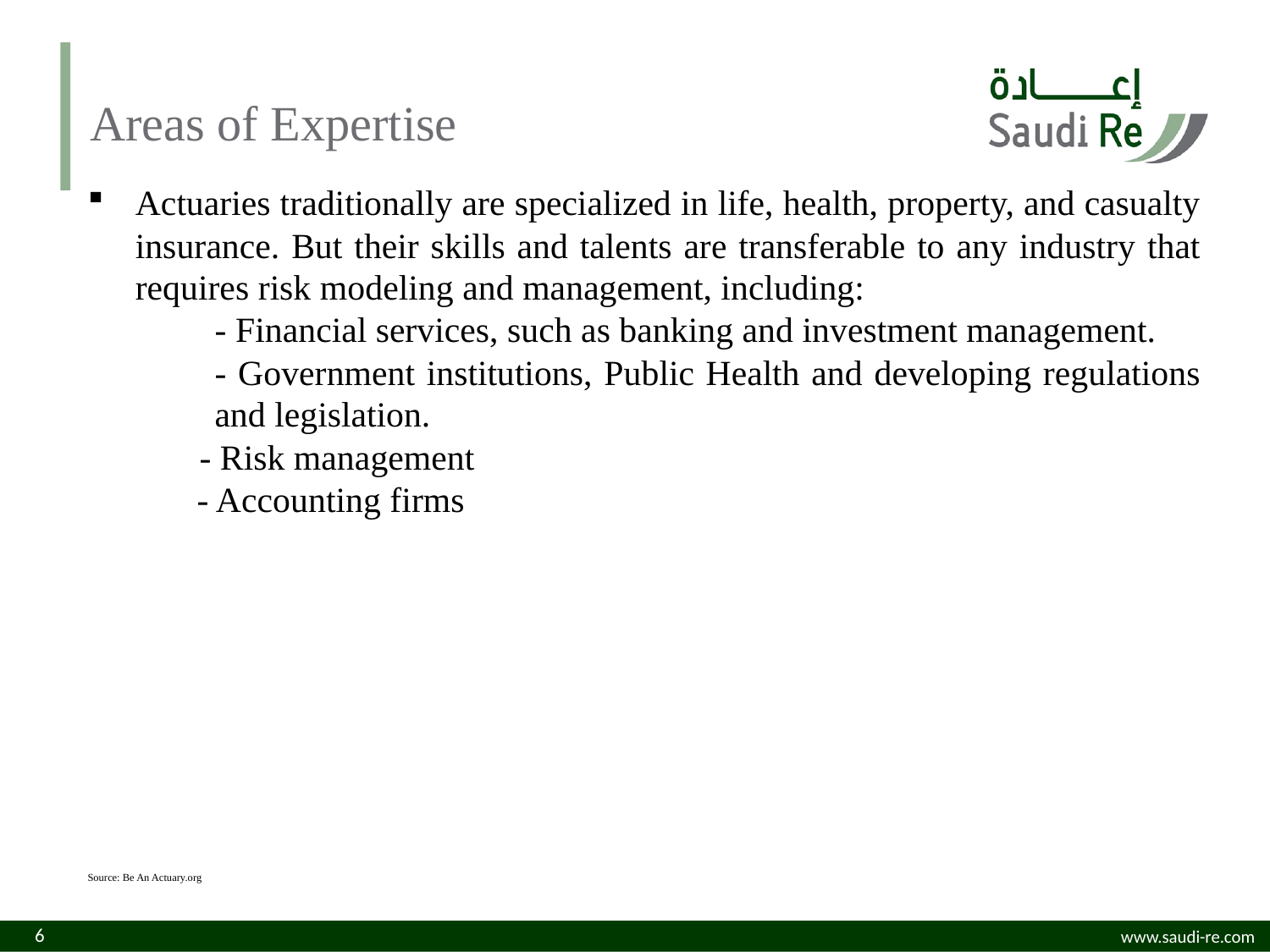

# Areas of Expertise
Actuaries traditionally are specialized in life, health, property, and casualty insurance. But their skills and talents are transferable to any industry that requires risk modeling and management, including:
	- Financial services, such as banking and investment management.
	- Government institutions, Public Health and developing regulations 	and legislation.
	- Risk management
              - Accounting firms

Source: Be An Actuary.org